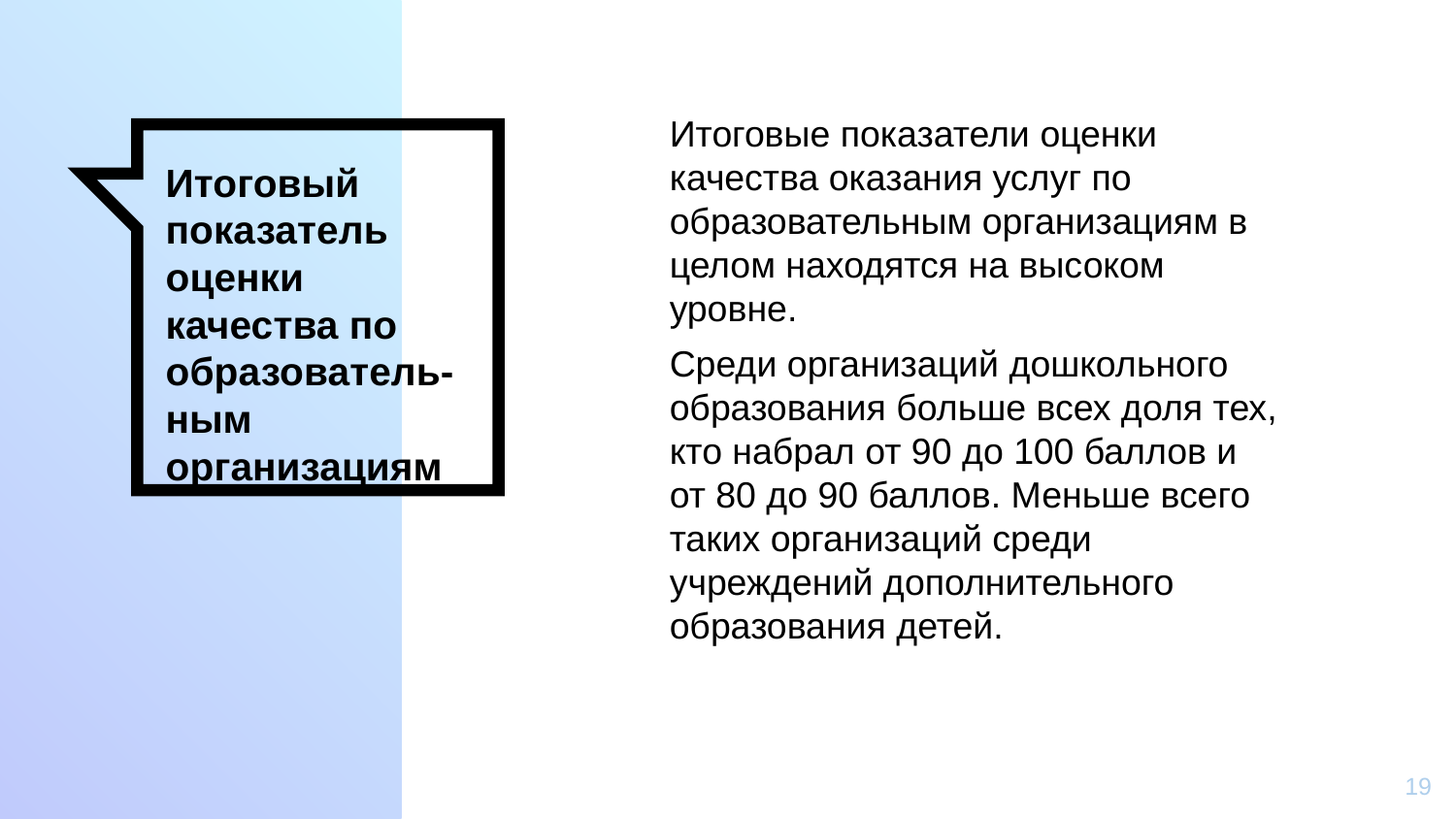

Итоговые показатели оценки качества оказания услуг по образовательным организациям в целом находятся на высоком уровне.
Среди организаций дошкольного образования больше всех доля тех, кто набрал от 90 до 100 баллов и от 80 до 90 баллов. Меньше всего таких организаций среди учреждений дополнительного образования детей.
# Итоговый показатель оценки качества по образователь-ным организациям
19